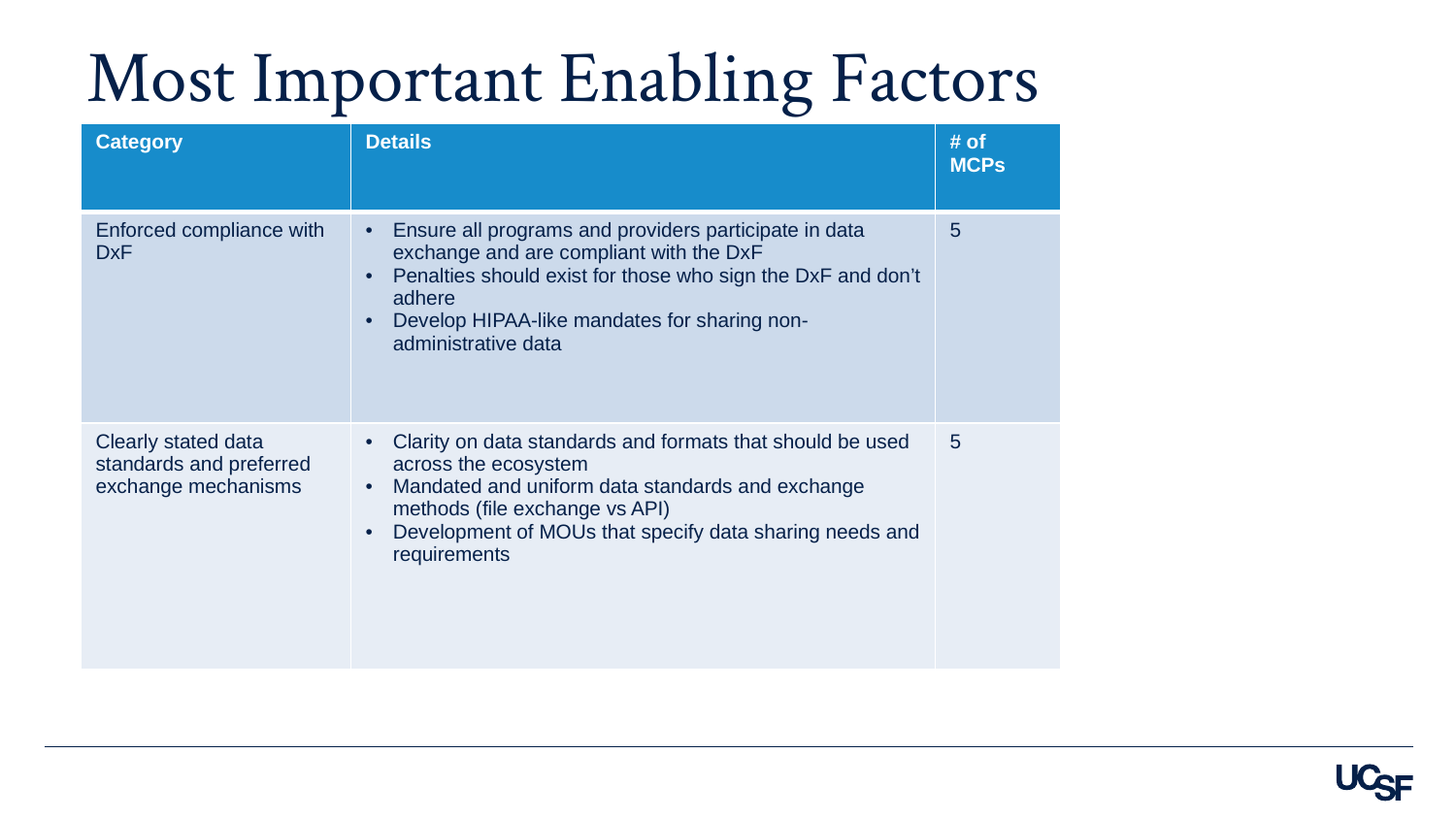

# Most Important Enabling Factors
| Category | Details | # of MCPs |
| --- | --- | --- |
| Enforced compliance with DxF | Ensure all programs and providers participate in data exchange and are compliant with the DxF Penalties should exist for those who sign the DxF and don’t adhere Develop HIPAA-like mandates for sharing non-administrative data | 5 |
| Clearly stated data standards and preferred exchange mechanisms | Clarity on data standards and formats that should be used across the ecosystem Mandated and uniform data standards and exchange methods (file exchange vs API) Development of MOUs that specify data sharing needs and requirements | 5 |